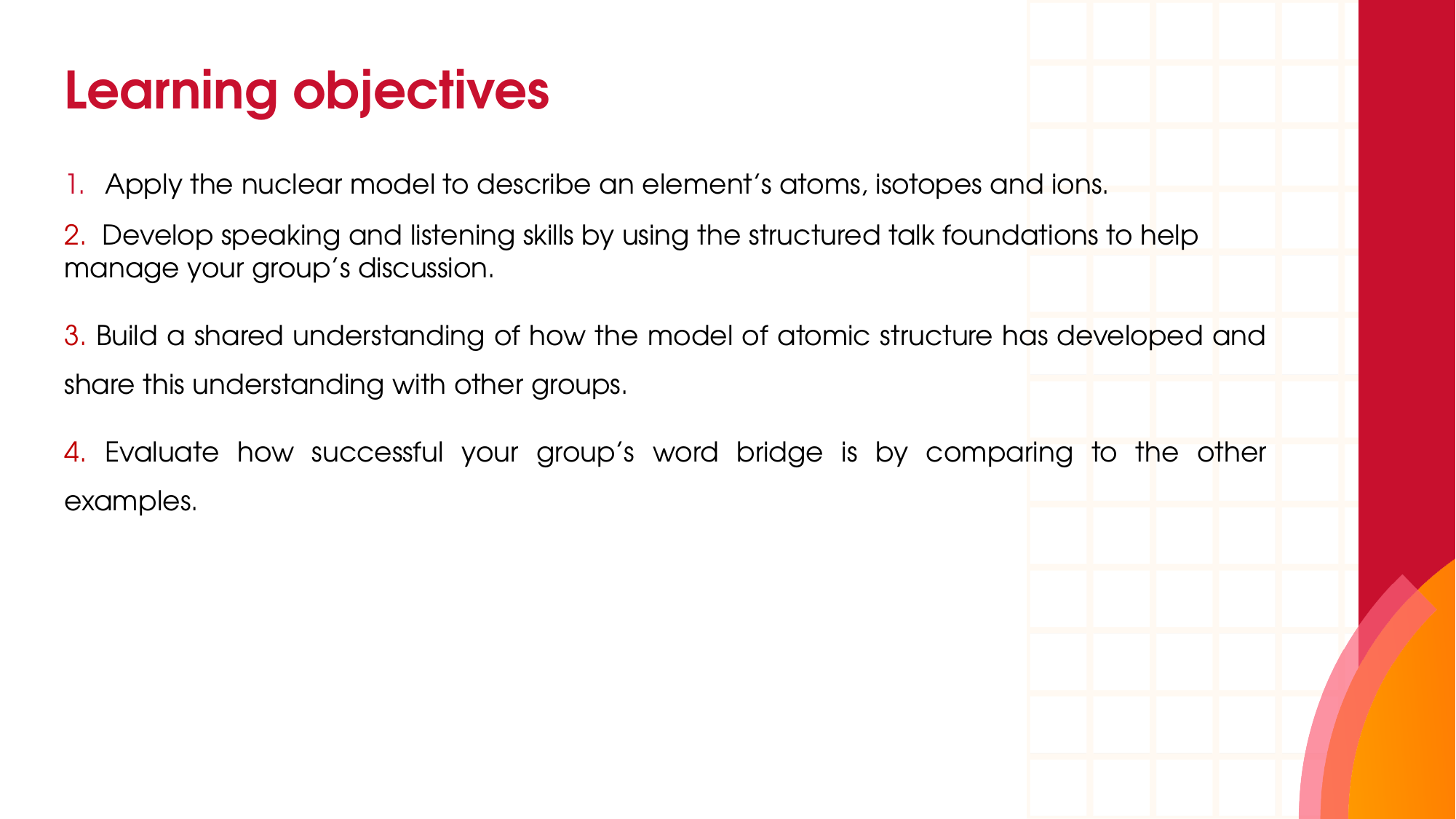

# Learning objectives
Apply the nuclear model to describe an element’s atoms, isotopes and ions.
2.  Develop speaking and listening skills by using the structured talk foundations to help manage your group’s discussion.
3. Build a shared understanding of how the model of atomic structure has developed and share this understanding with other groups.
4. Evaluate how successful your group’s word bridge is by comparing to the other examples.